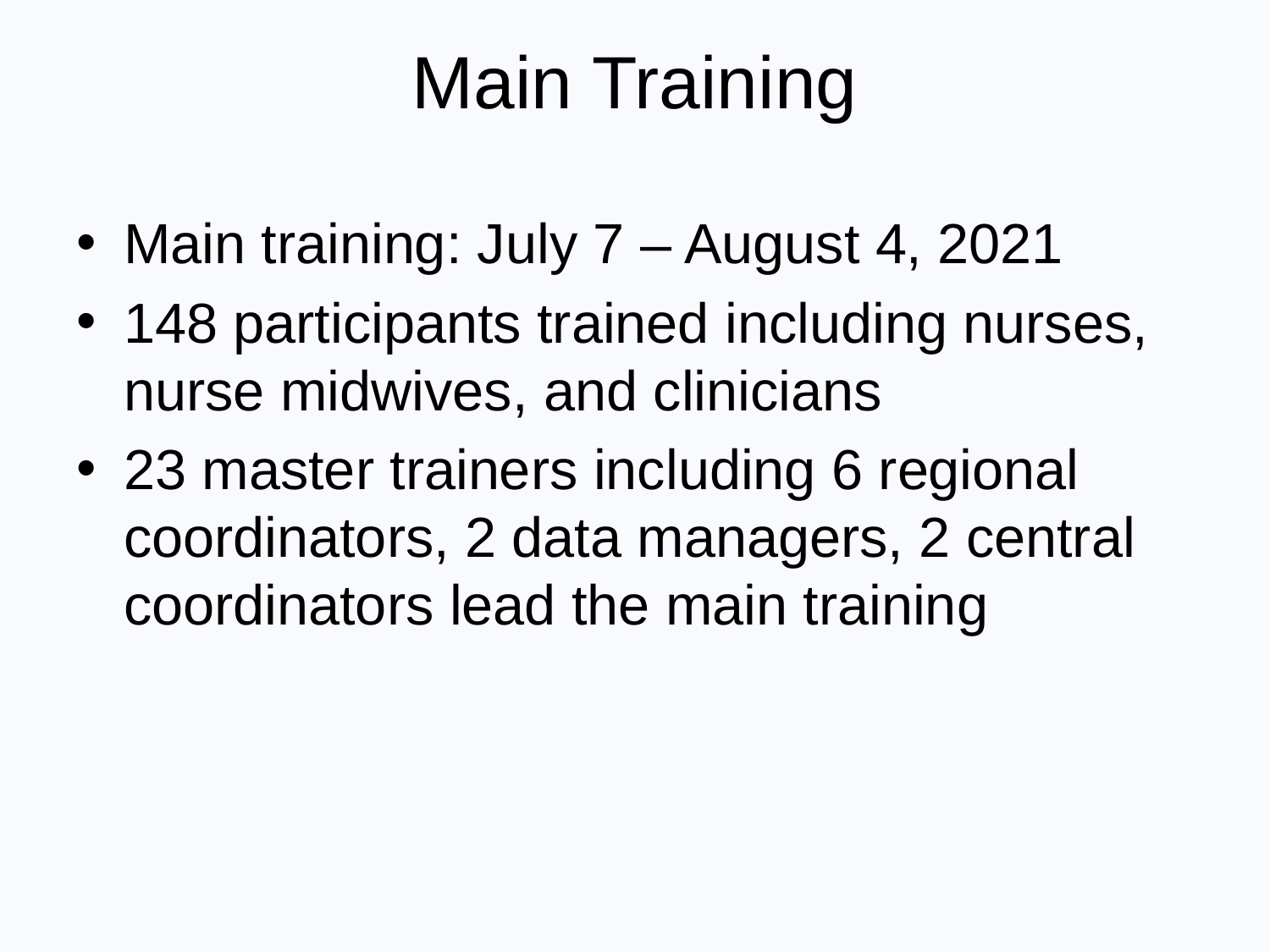

# Main Training
Main training: July 7 – August 4, 2021
148 participants trained including nurses, nurse midwives, and clinicians
23 master trainers including 6 regional coordinators, 2 data managers, 2 central coordinators lead the main training